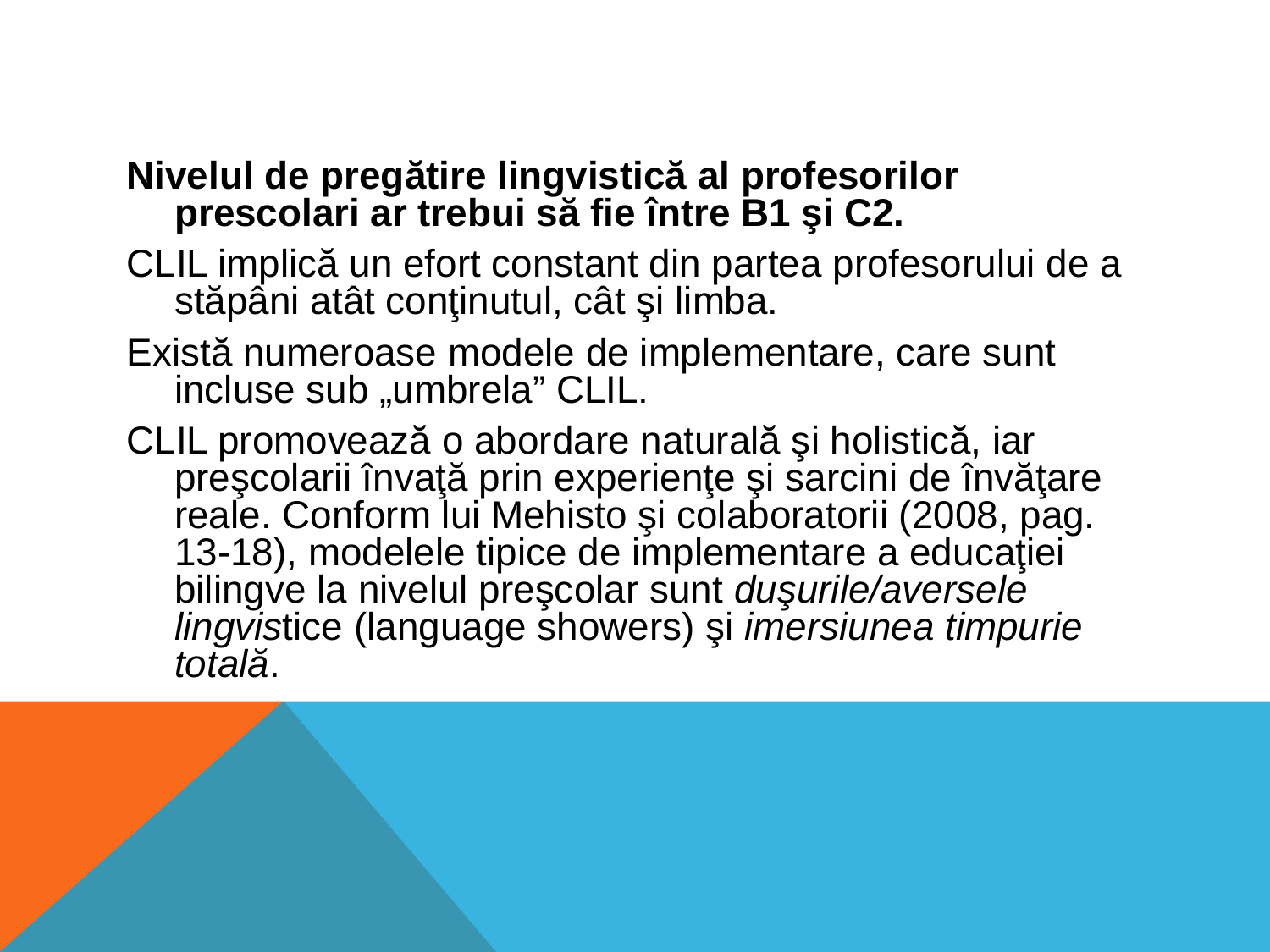

Nivelul de pregătire lingvistică al profesorilor prescolari ar trebui să fie între B1 şi C2.
CLIL implică un efort constant din partea profesorului de a stăpâni atât conţinutul, cât şi limba.
Există numeroase modele de implementare, care sunt incluse sub „umbrela” CLIL.
CLIL promovează o abordare naturală şi holistică, iar preşcolarii învaţă prin experienţe şi sarcini de învăţare reale. Conform lui Mehisto şi colaboratorii (2008, pag. 13-18), modelele tipice de implementare a educaţiei bilingve la nivelul preşcolar sunt duşurile/aversele lingvistice (language showers) şi imersiunea timpurie totală.